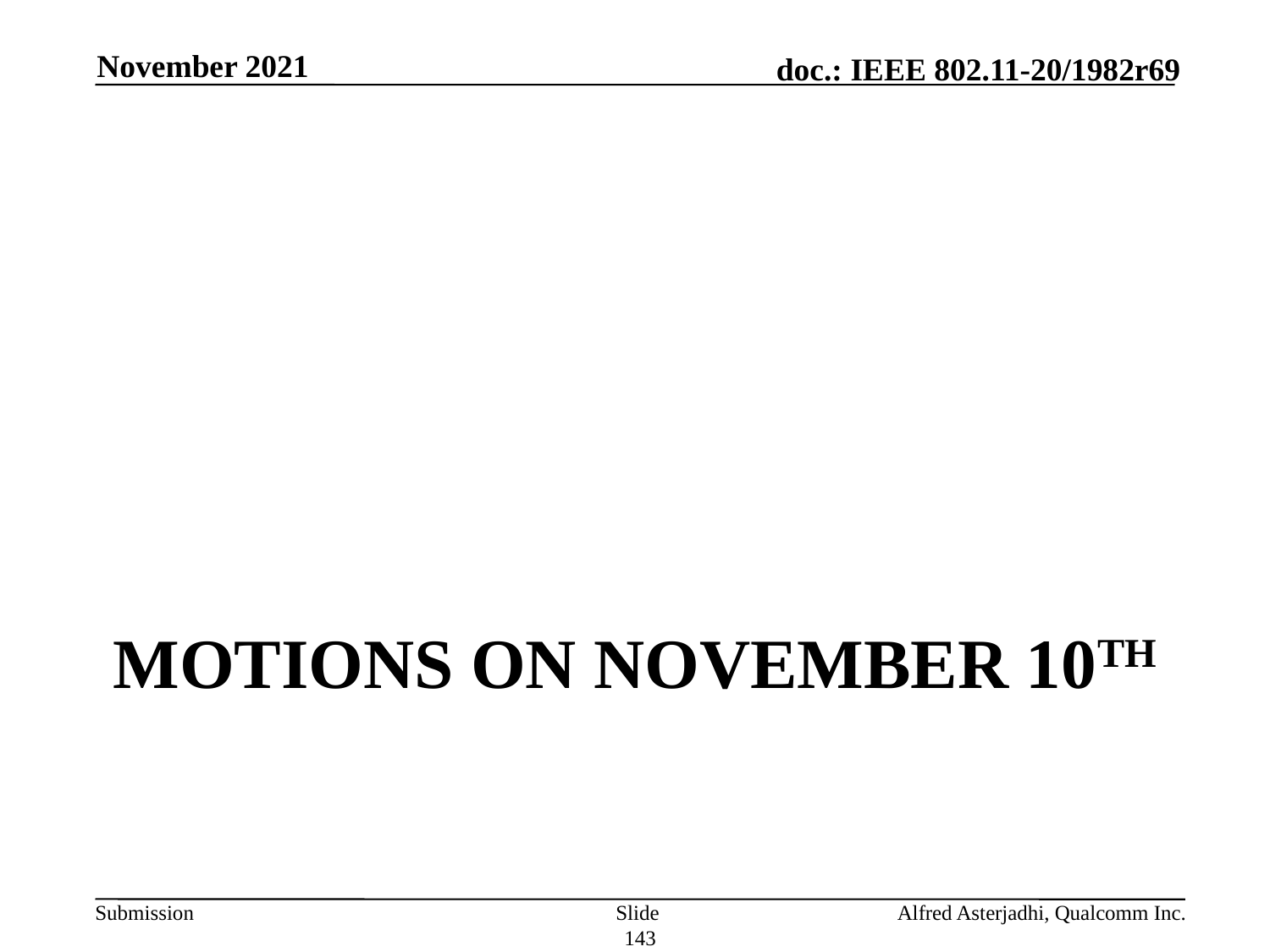

November 2021

# Motions on NOVEMBER 10th
Slide 143
Alfred Asterjadhi, Qualcomm Inc.